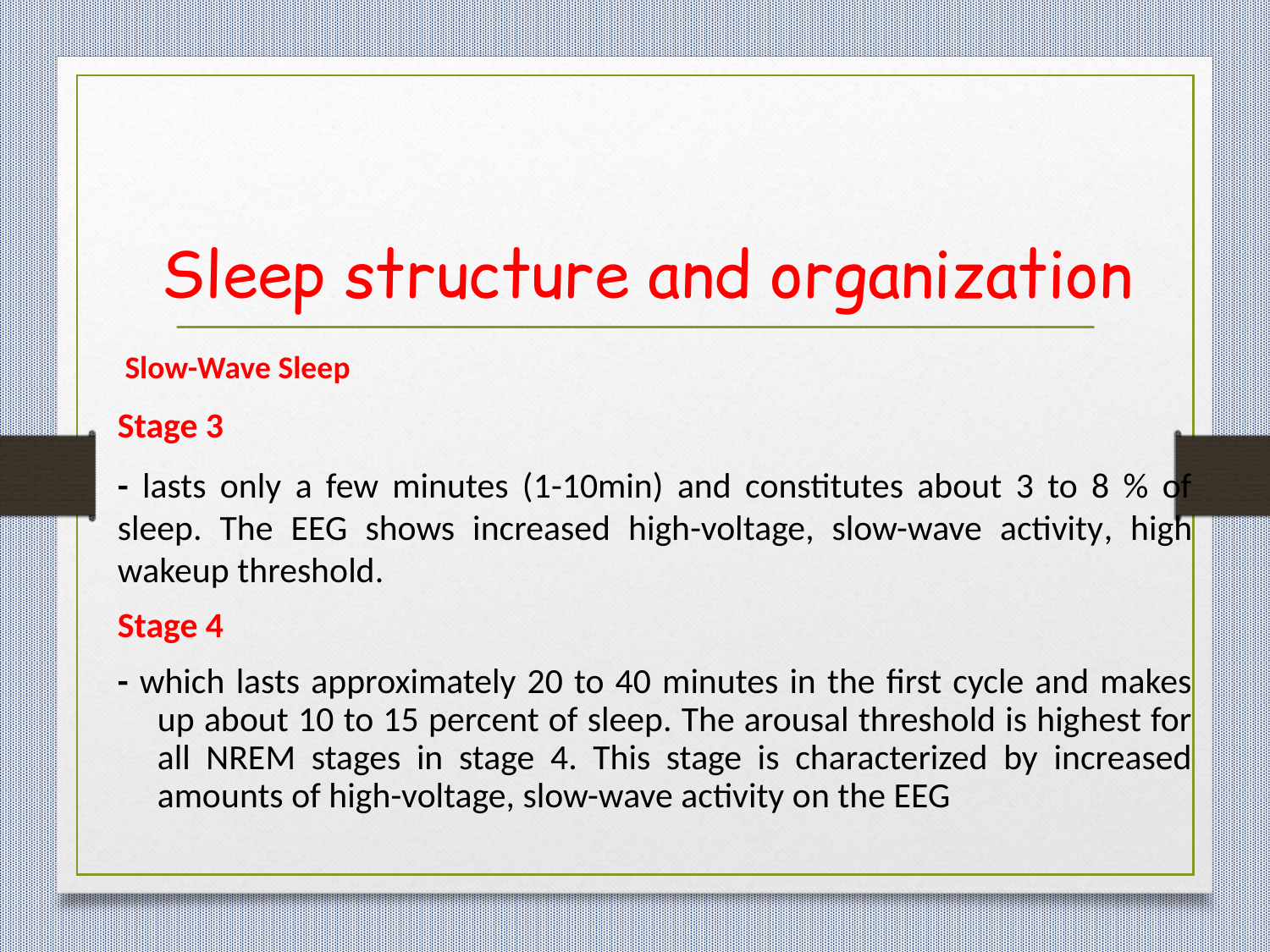

# Sleep structure and organization
 Slow-Wave Sleep
Stage 3
- lasts only a few minutes (1-10min) and constitutes about 3 to 8 % of sleep. The EEG shows increased high-voltage, slow-wave activity, high wakeup threshold.
Stage 4
- which lasts approximately 20 to 40 minutes in the first cycle and makes up about 10 to 15 percent of sleep. The arousal threshold is highest for all NREM stages in stage 4. This stage is characterized by increased amounts of high-voltage, slow-wave activity on the EEG